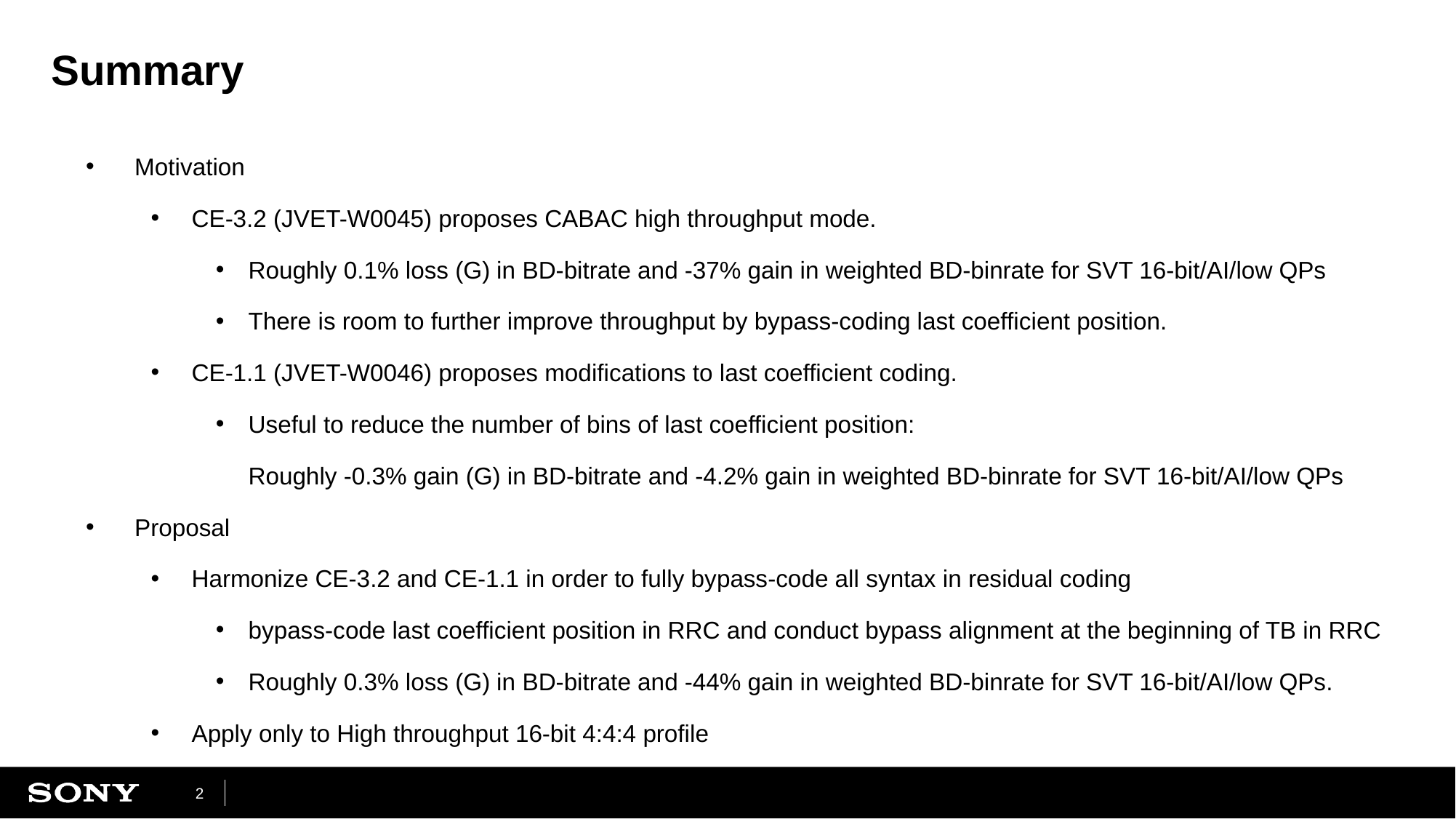

# Summary
Motivation
CE-3.2 (JVET-W0045) proposes CABAC high throughput mode.
Roughly 0.1% loss (G) in BD-bitrate and -37% gain in weighted BD-binrate for SVT 16-bit/AI/low QPs
There is room to further improve throughput by bypass-coding last coefficient position.
CE-1.1 (JVET-W0046) proposes modifications to last coefficient coding.
Useful to reduce the number of bins of last coefficient position:
Roughly -0.3% gain (G) in BD-bitrate and -4.2% gain in weighted BD-binrate for SVT 16-bit/AI/low QPs
Proposal
Harmonize CE-3.2 and CE-1.1 in order to fully bypass-code all syntax in residual coding
bypass-code last coefficient position in RRC and conduct bypass alignment at the beginning of TB in RRC
Roughly 0.3% loss (G) in BD-bitrate and -44% gain in weighted BD-binrate for SVT 16-bit/AI/low QPs.
Apply only to High throughput 16-bit 4:4:4 profile